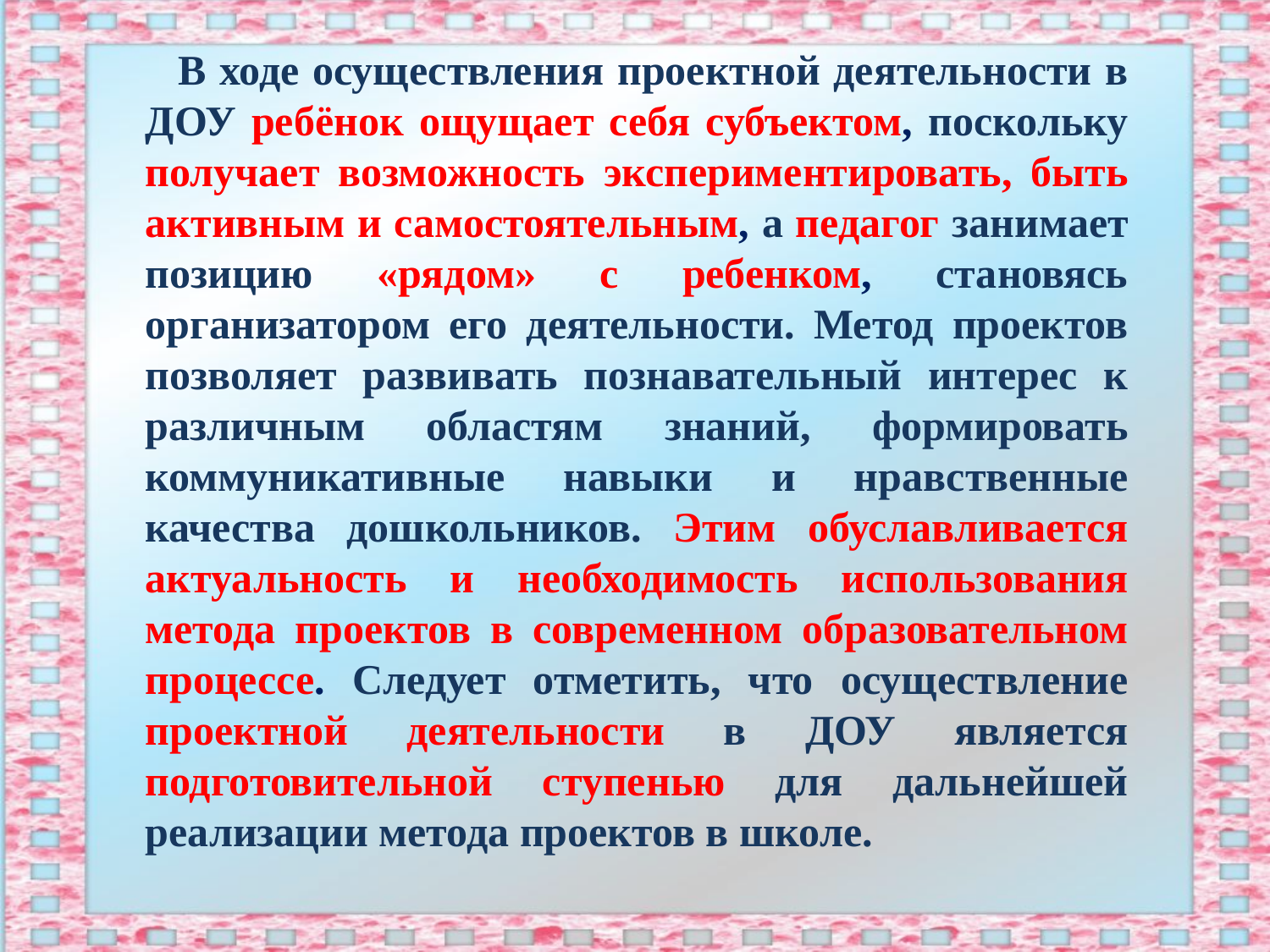

В ходе осуществления проектной деятельности в ДОУ ребёнок ощущает себя субъектом, поскольку получает возможность экспериментировать, быть активным и самостоятельным, а педагог занимает позицию «рядом» с ребенком, становясь организатором его деятельности. Метод проектов позволяет развивать познавательный интерес к различным областям знаний, формировать коммуникативные навыки и нравственные качества дошкольников. Этим обуславливается актуальность и необходимость использования метода проектов в современном образовательном процессе. Следует отметить, что осуществление проектной деятельности в ДОУ является подготовительной ступенью для дальнейшей реализации метода проектов в школе.